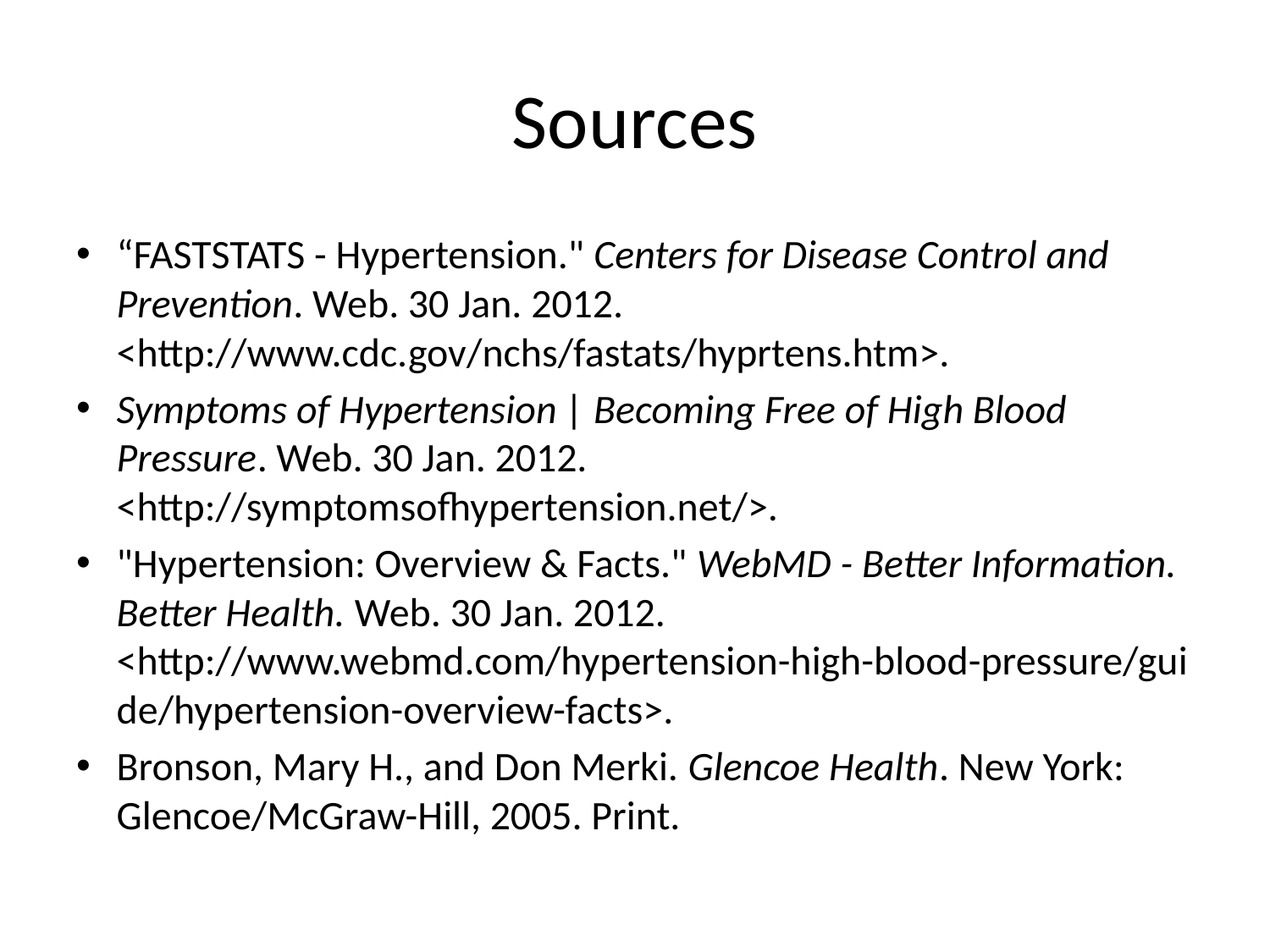

# Sources
“FASTSTATS - Hypertension." Centers for Disease Control and Prevention. Web. 30 Jan. 2012. <http://www.cdc.gov/nchs/fastats/hyprtens.htm>.
Symptoms of Hypertension | Becoming Free of High Blood Pressure. Web. 30 Jan. 2012. <http://symptomsofhypertension.net/>.
"Hypertension: Overview & Facts." WebMD - Better Information. Better Health. Web. 30 Jan. 2012. <http://www.webmd.com/hypertension-high-blood-pressure/guide/hypertension-overview-facts>.
Bronson, Mary H., and Don Merki. Glencoe Health. New York: Glencoe/McGraw-Hill, 2005. Print.